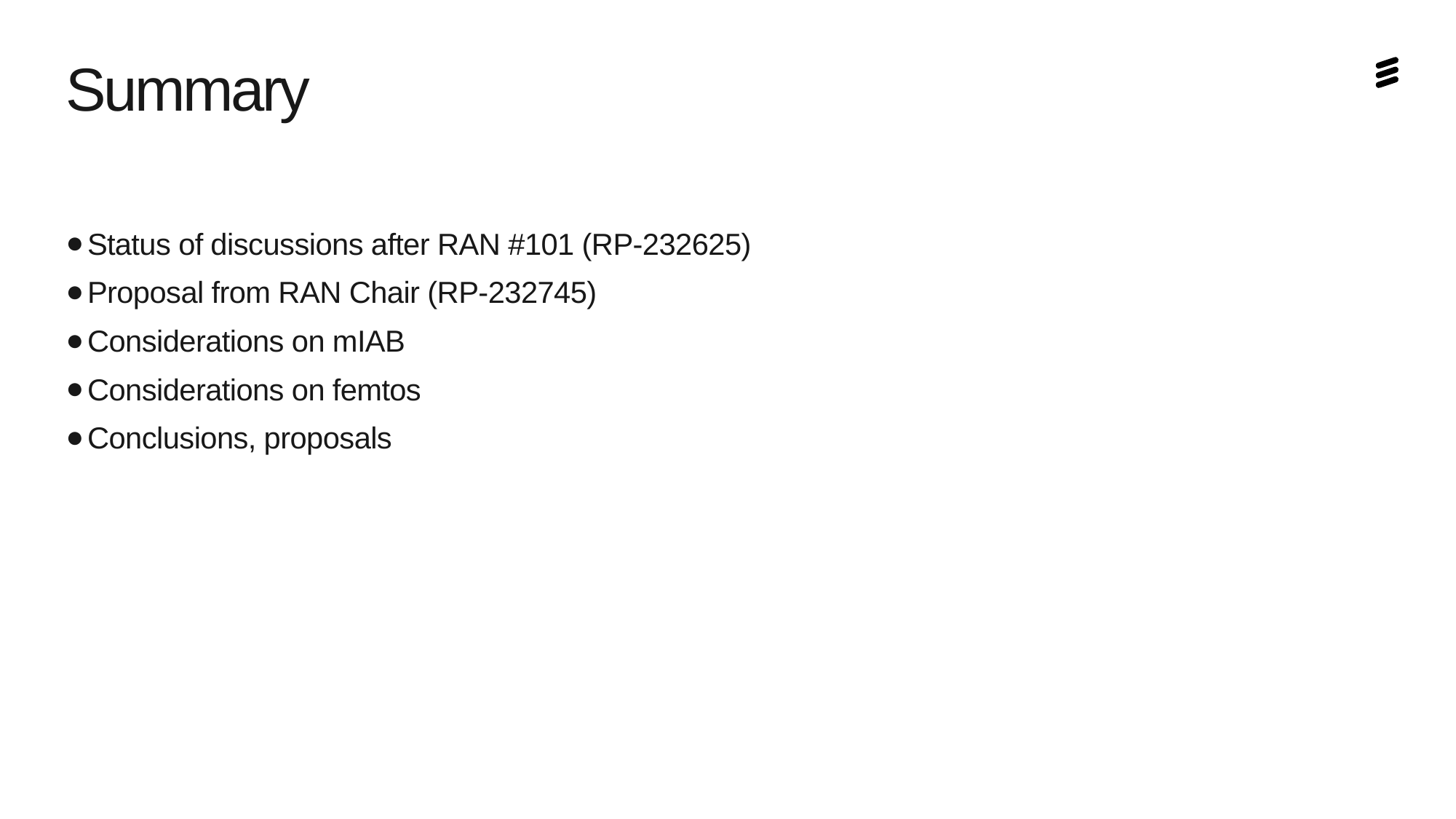

# Summary
Status of discussions after RAN #101 (RP-232625)
Proposal from RAN Chair (RP-232745)
Considerations on mIAB
Considerations on femtos
Conclusions, proposals